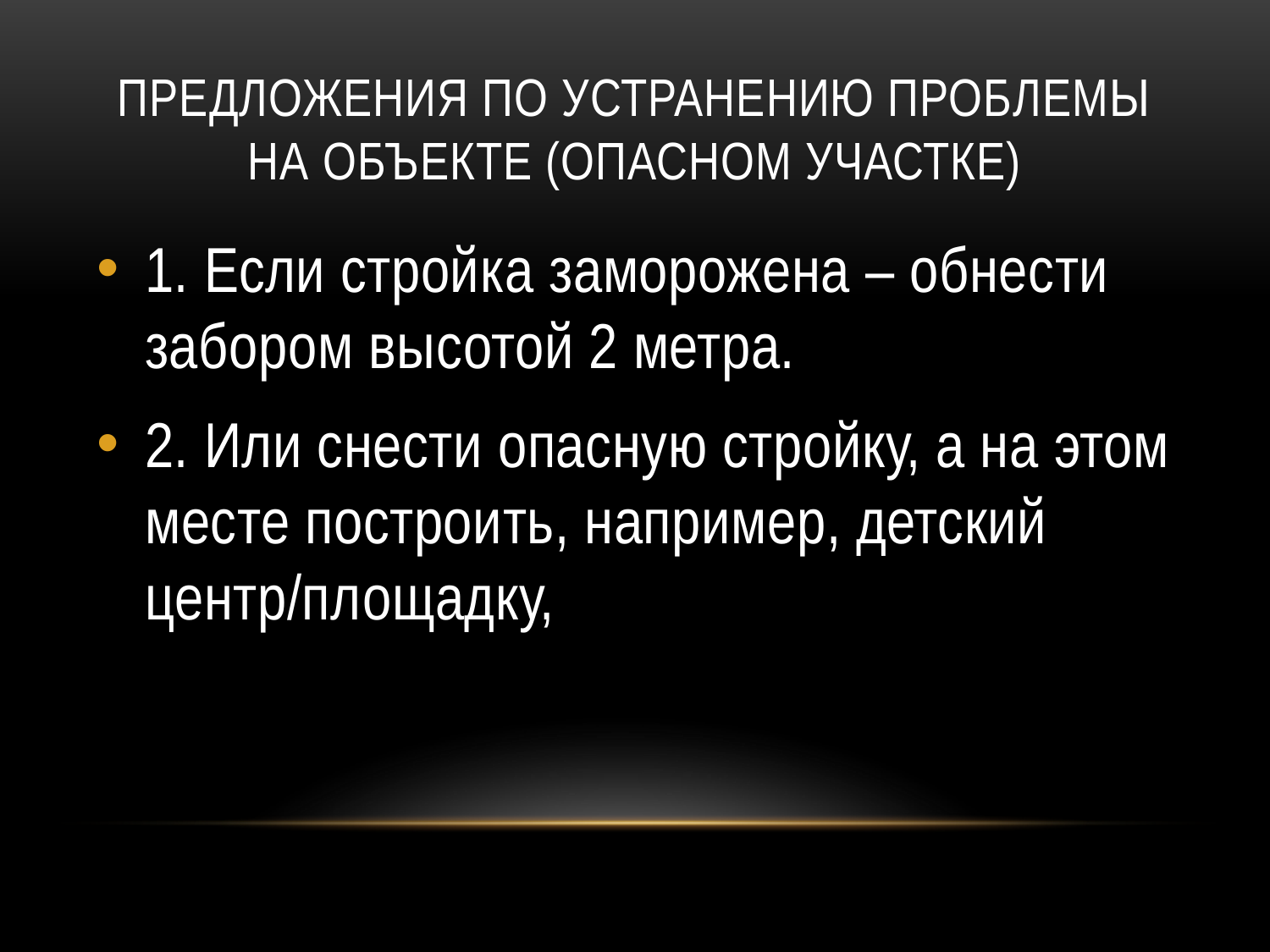

# Предложения по устранению проблемы на объекте (опасном участке)
1. Если стройка заморожена – обнести забором высотой 2 метра.
2. Или снести опасную стройку, а на этом месте построить, например, детский центр/площадку,